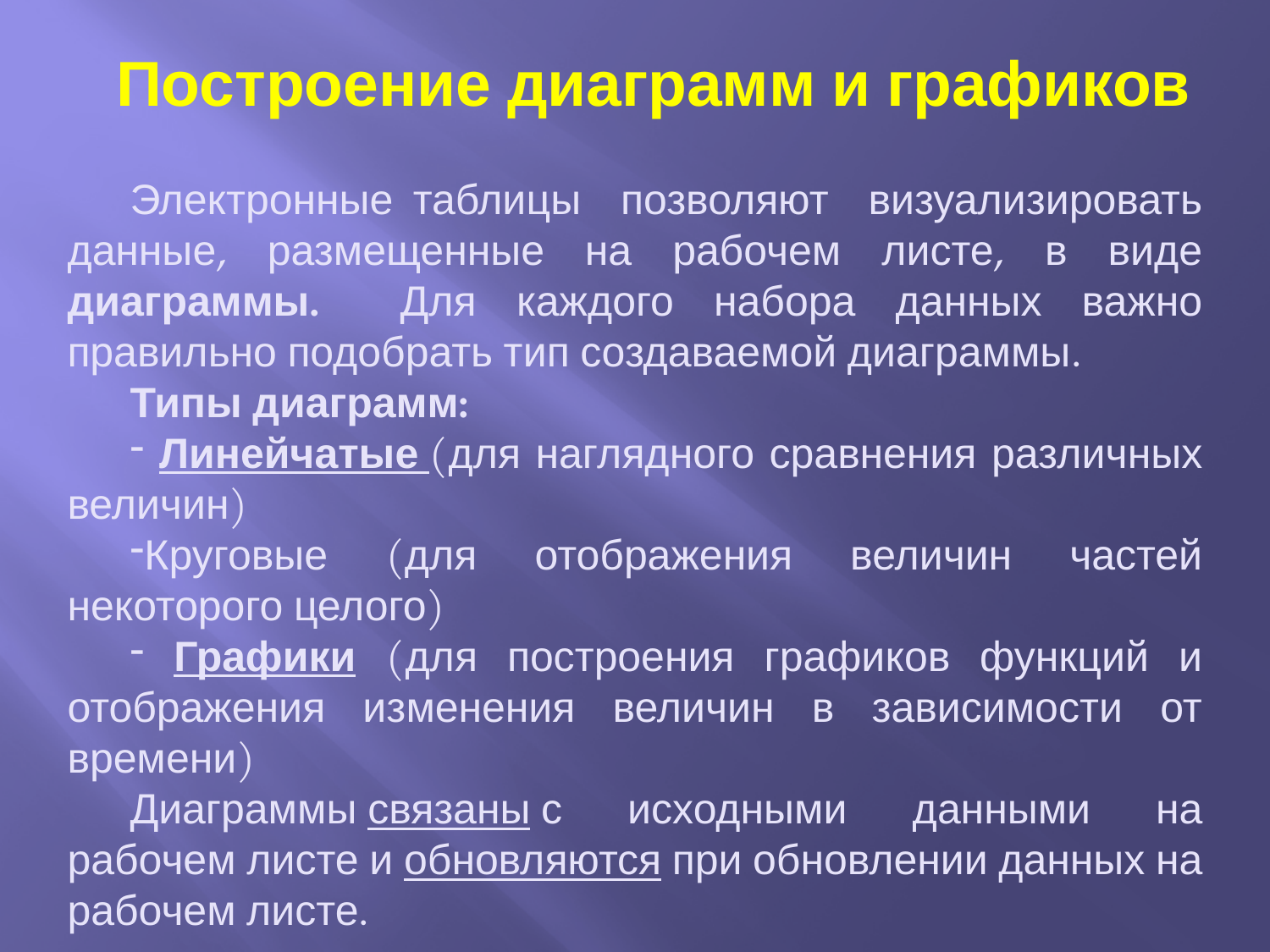

Построение диаграмм и графиков
Электронные таблицы  позволяют  визуализировать данные, размещенные на рабочем листе, в виде диаграммы.  Для каждого набора данных важно правильно подобрать тип создаваемой диаграммы.
Типы диаграмм:
 Линейчатые (для наглядного сравнения различных величин)
Круговые (для отображения величин частей некоторого целого)
 Графики (для построения графиков функций и отображения изменения величин в зависимости от времени)
Диаграммы связаны с исходными данными на рабочем листе и обновляются при обновлении данных на рабочем листе.